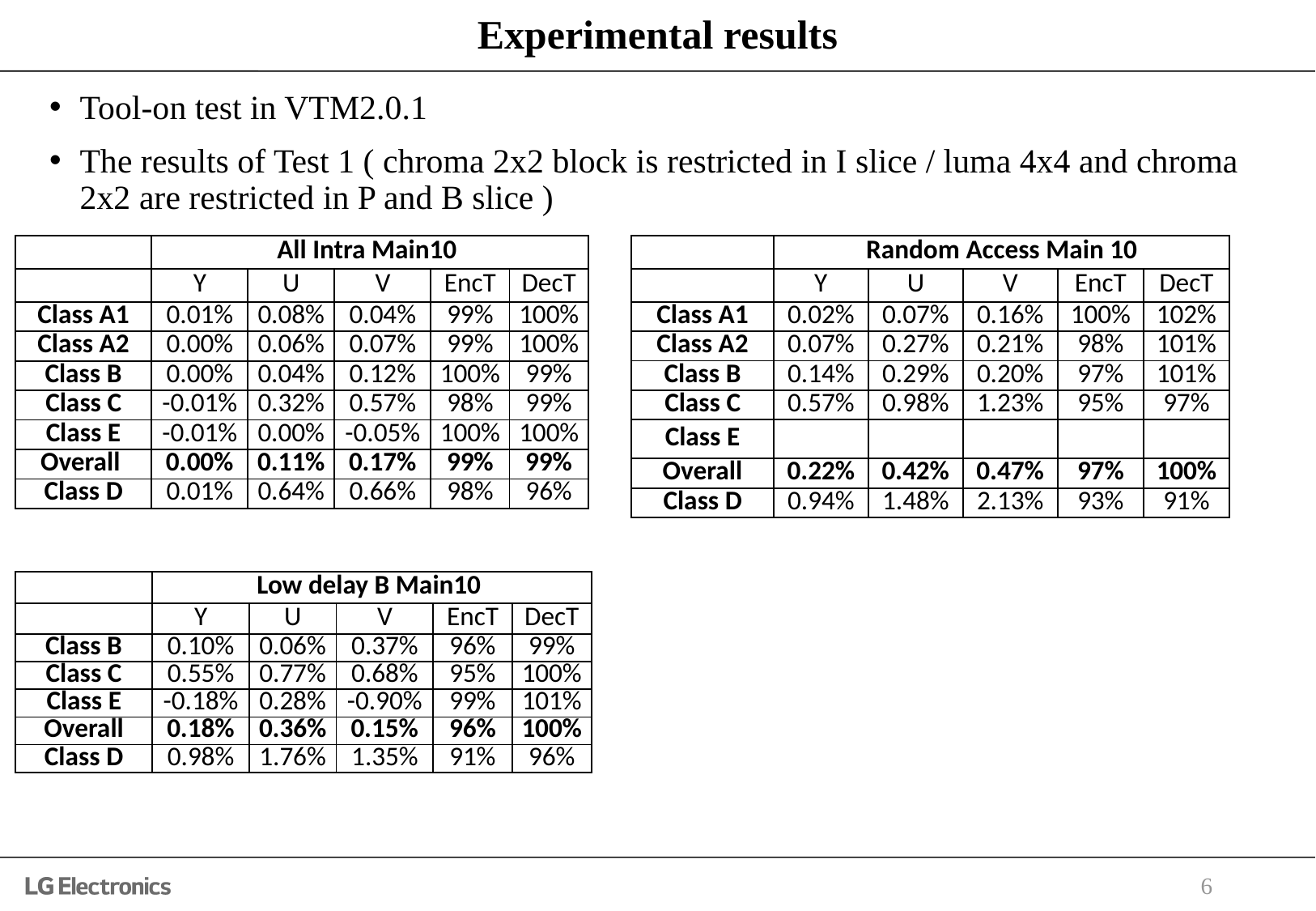

# Experimental results
Tool-on test in VTM2.0.1
The results of Test 1 ( chroma 2x2 block is restricted in I slice / luma 4x4 and chroma 2x2 are restricted in P and B slice )

|  | All Intra Main10 |  |  |  |  |
| --- | --- | --- | --- | --- | --- |
|  | Y | U | V | EncT | DecT |
| Class A1 | 0.01% | 0.08% | 0.04% | 99% | 100% |
| Class A2 | 0.00% | 0.06% | 0.07% | 99% | 100% |
| Class B | 0.00% | 0.04% | 0.12% | 100% | 99% |
| Class C | -0.01% | 0.32% | 0.57% | 98% | 99% |
| Class E | -0.01% | 0.00% | -0.05% | 100% | 100% |
| Overall | 0.00% | 0.11% | 0.17% | 99% | 99% |
| Class D | 0.01% | 0.64% | 0.66% | 98% | 96% |
|  | Random Access Main 10 |  |  |  |  |
| --- | --- | --- | --- | --- | --- |
|  | Y | U | V | EncT | DecT |
| Class A1 | 0.02% | 0.07% | 0.16% | 100% | 102% |
| Class A2 | 0.07% | 0.27% | 0.21% | 98% | 101% |
| Class B | 0.14% | 0.29% | 0.20% | 97% | 101% |
| Class C | 0.57% | 0.98% | 1.23% | 95% | 97% |
| Class E |  |  |  |  |  |
| Overall | 0.22% | 0.42% | 0.47% | 97% | 100% |
| Class D | 0.94% | 1.48% | 2.13% | 93% | 91% |
|  | Low delay B Main10 |  |  |  |  |
| --- | --- | --- | --- | --- | --- |
|  | Y | U | V | EncT | DecT |
| Class B | 0.10% | 0.06% | 0.37% | 96% | 99% |
| Class C | 0.55% | 0.77% | 0.68% | 95% | 100% |
| Class E | -0.18% | 0.28% | -0.90% | 99% | 101% |
| Overall | 0.18% | 0.36% | 0.15% | 96% | 100% |
| Class D | 0.98% | 1.76% | 1.35% | 91% | 96% |
6